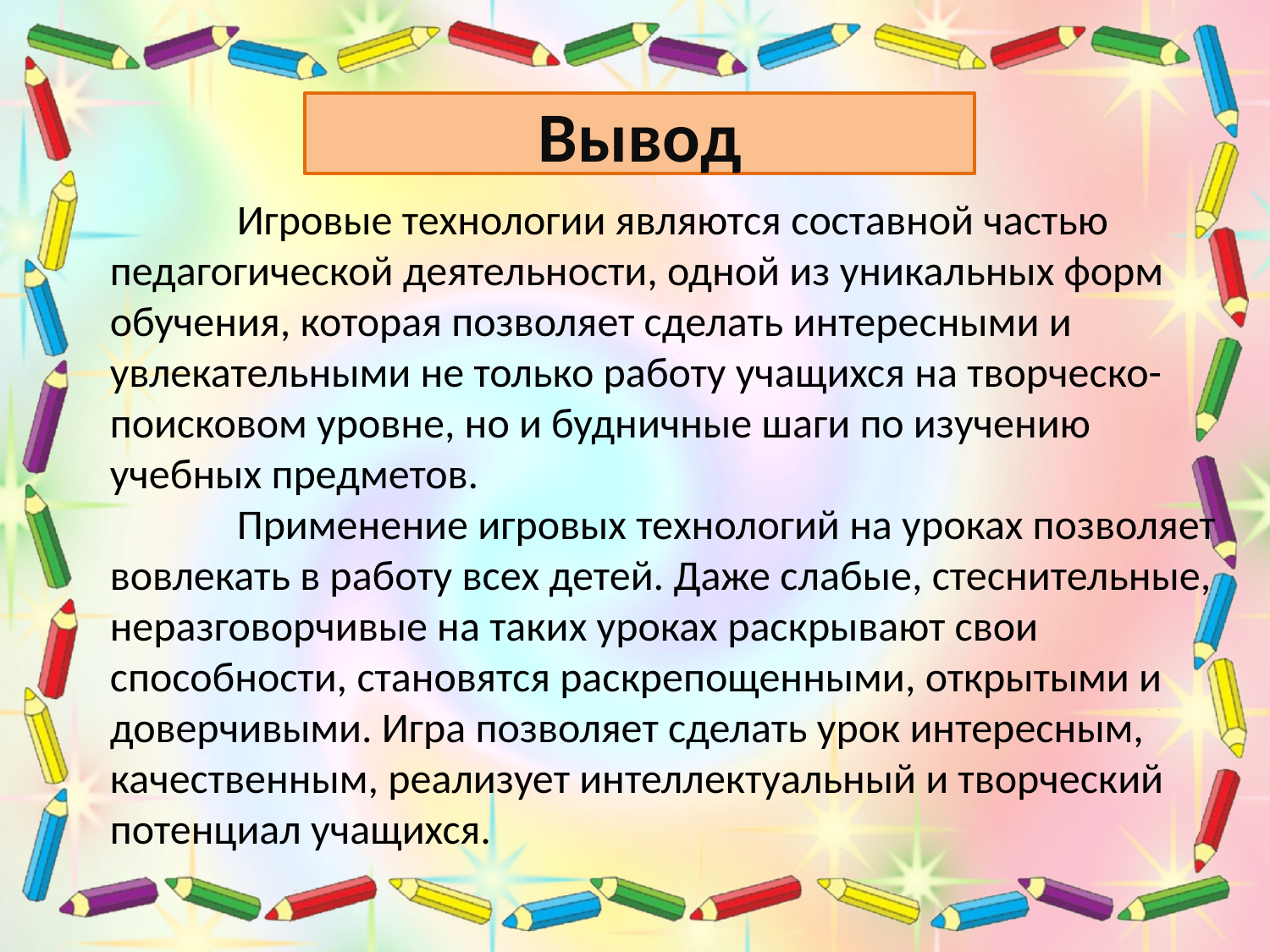

Вывод
	Игровые технологии являются составной частью педагогической деятельности, одной из уникальных форм обучения, которая позволяет сделать интересными и увлекательными не только работу учащихся на творческо-поисковом уровне, но и будничные шаги по изучению учебных предметов.
	Применение игровых технологий на уроках позволяет вовлекать в работу всех детей. Даже слабые, стеснительные, неразговорчивые на таких уроках раскрывают свои способности, становятся раскрепощенными, открытыми и доверчивыми. Игра позволяет сделать урок интересным, качественным, реализует интеллектуальный и творческий потенциал учащихся.